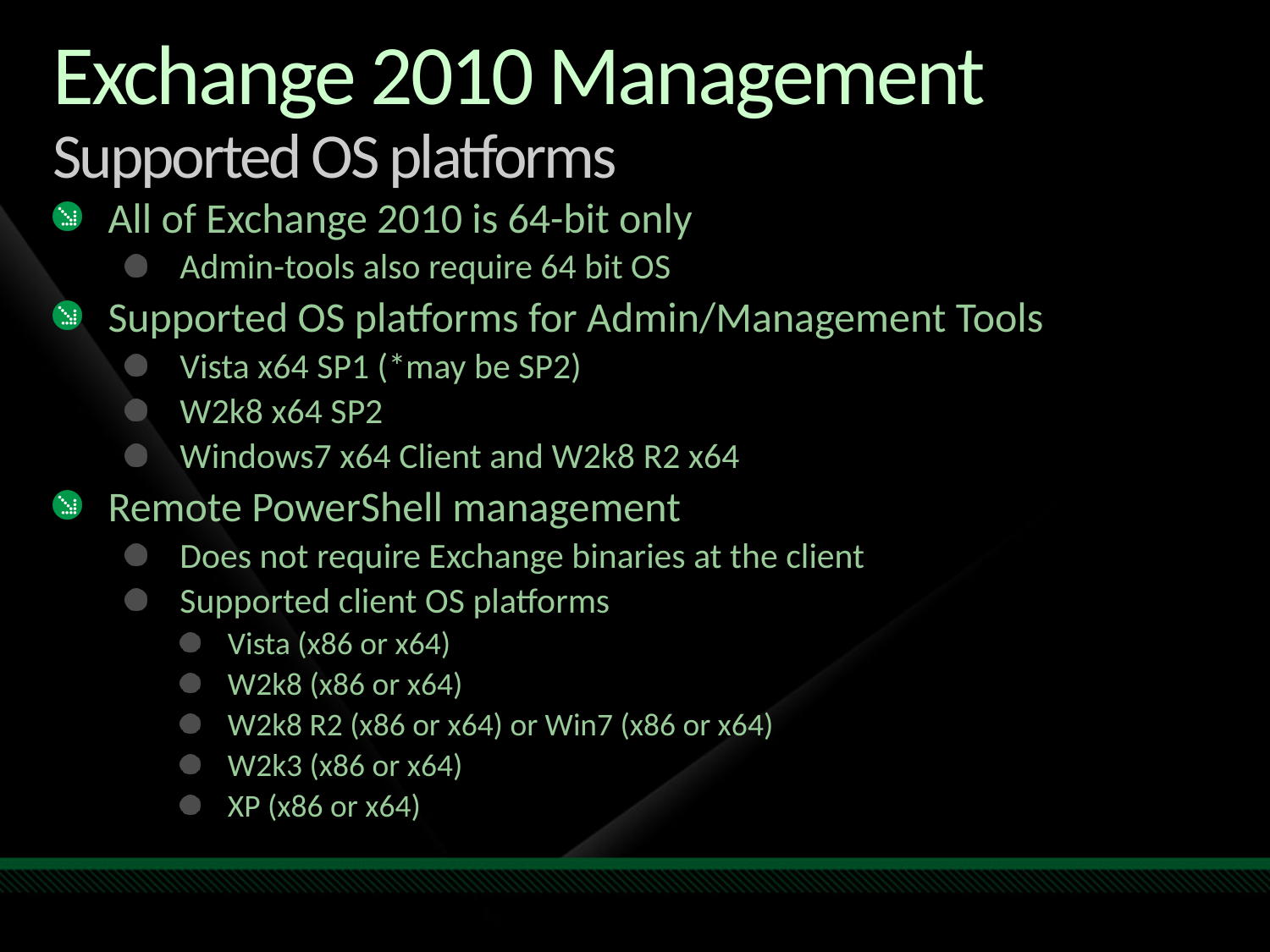

# Exchange 2010 Management Supported OS platforms
All of Exchange 2010 is 64-bit only
Admin-tools also require 64 bit OS
Supported OS platforms for Admin/Management Tools
Vista x64 SP1 (*may be SP2)
W2k8 x64 SP2
Windows7 x64 Client and W2k8 R2 x64
Remote PowerShell management
Does not require Exchange binaries at the client
Supported client OS platforms
Vista (x86 or x64)
W2k8 (x86 or x64)
W2k8 R2 (x86 or x64) or Win7 (x86 or x64)
W2k3 (x86 or x64)
XP (x86 or x64)